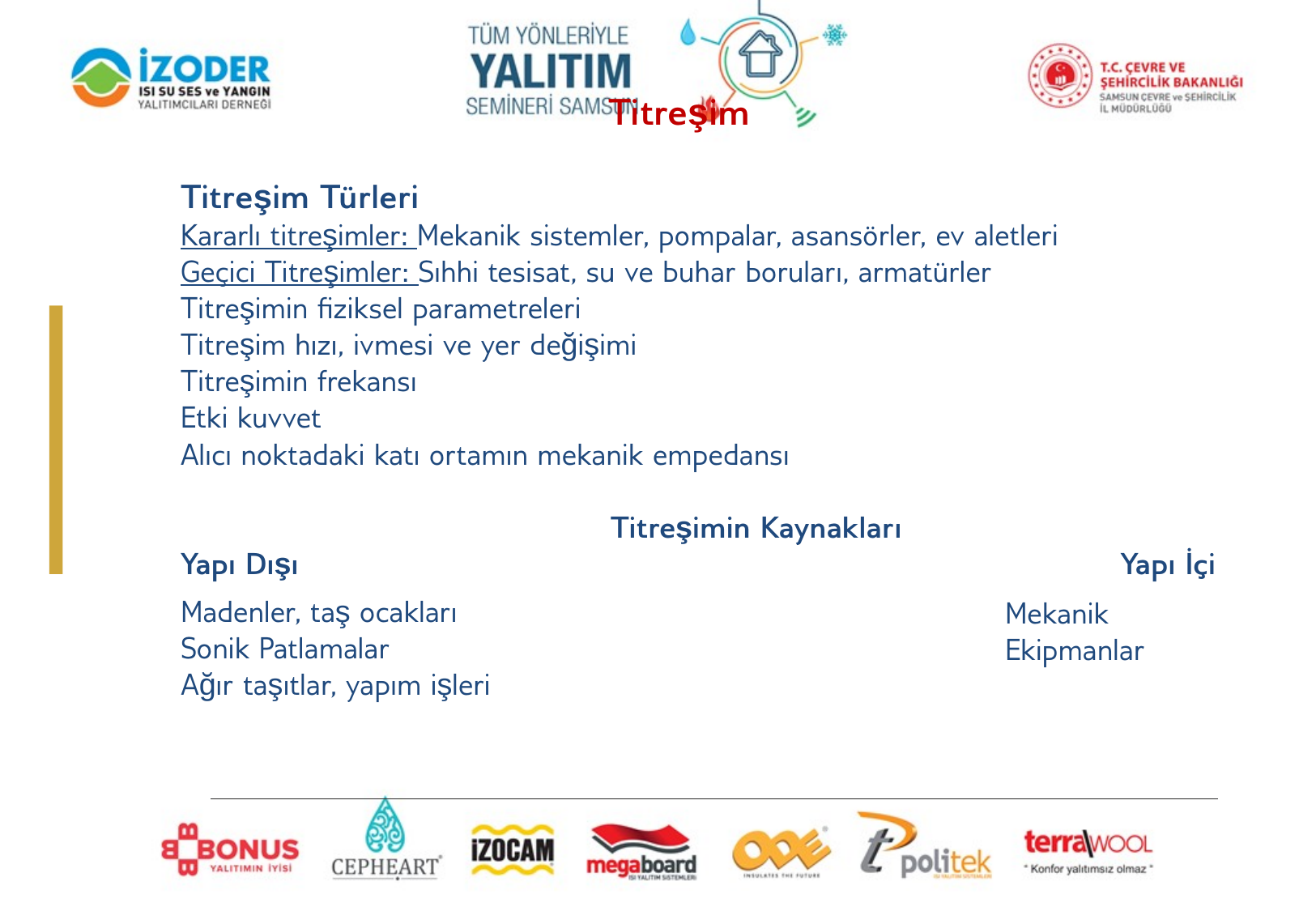

Titreşim
Titreşim Türleri
Kararlı titreşimler: Mekanik sistemler, pompalar, asansörler, ev aletleri
Geçici Titreşimler: Sıhhi tesisat, su ve buhar boruları, armatürler
Titreşimin fiziksel parametreleri
Titreşim hızı, ivmesi ve yer değişimi
Titreşimin frekansı
Etki kuvvet
Alıcı noktadaki katı ortamın mekanik empedansı

Titreşimin Kaynakları
Yapı Dışı                                                                                   Yapı İçi

Madenler, taş ocakları
Sonik Patlamalar
Ağır taşıtlar, yapım işleri
Mekanik Ekipmanlar